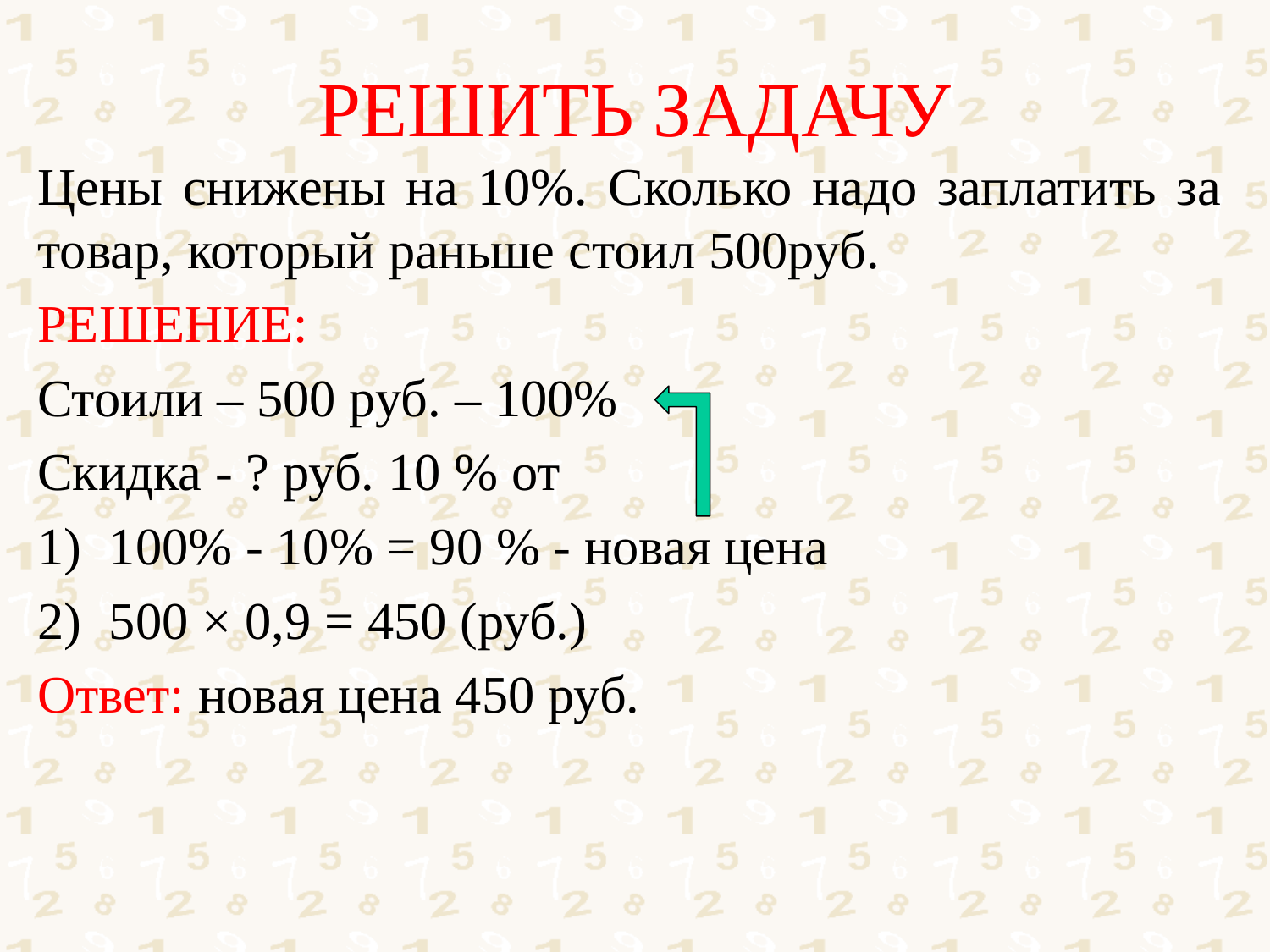

# РЕШИТЬ ЗАДАЧУ
Цены снижены на 10%. Сколько надо заплатить за товар, который раньше стоил 500руб.
РЕШЕНИЕ:
Стоили – 500 руб. – 100%
Скидка - ? руб. 10 % от
100% - 10% = 90 % - новая цена
500 × 0,9 = 450 (руб.)
Ответ: новая цена 450 руб.